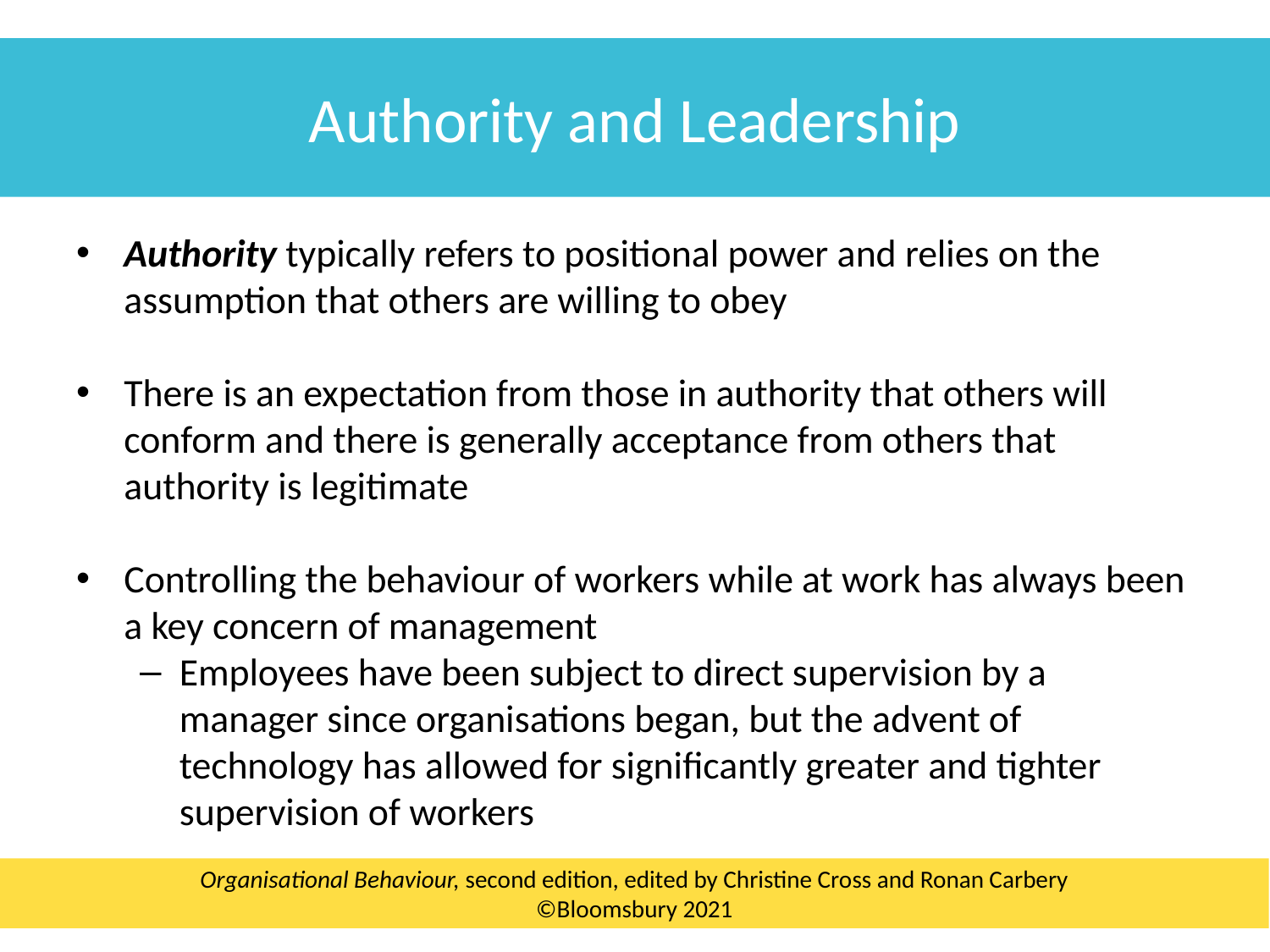

Authority and Leadership
Authority typically refers to positional power and relies on the assumption that others are willing to obey

There is an expectation from those in authority that others will conform and there is generally acceptance from others that authority is legitimate

Controlling the behaviour of workers while at work has always been a key concern of management
Employees have been subject to direct supervision by a manager since organisations began, but the advent of technology has allowed for significantly greater and tighter supervision of workers